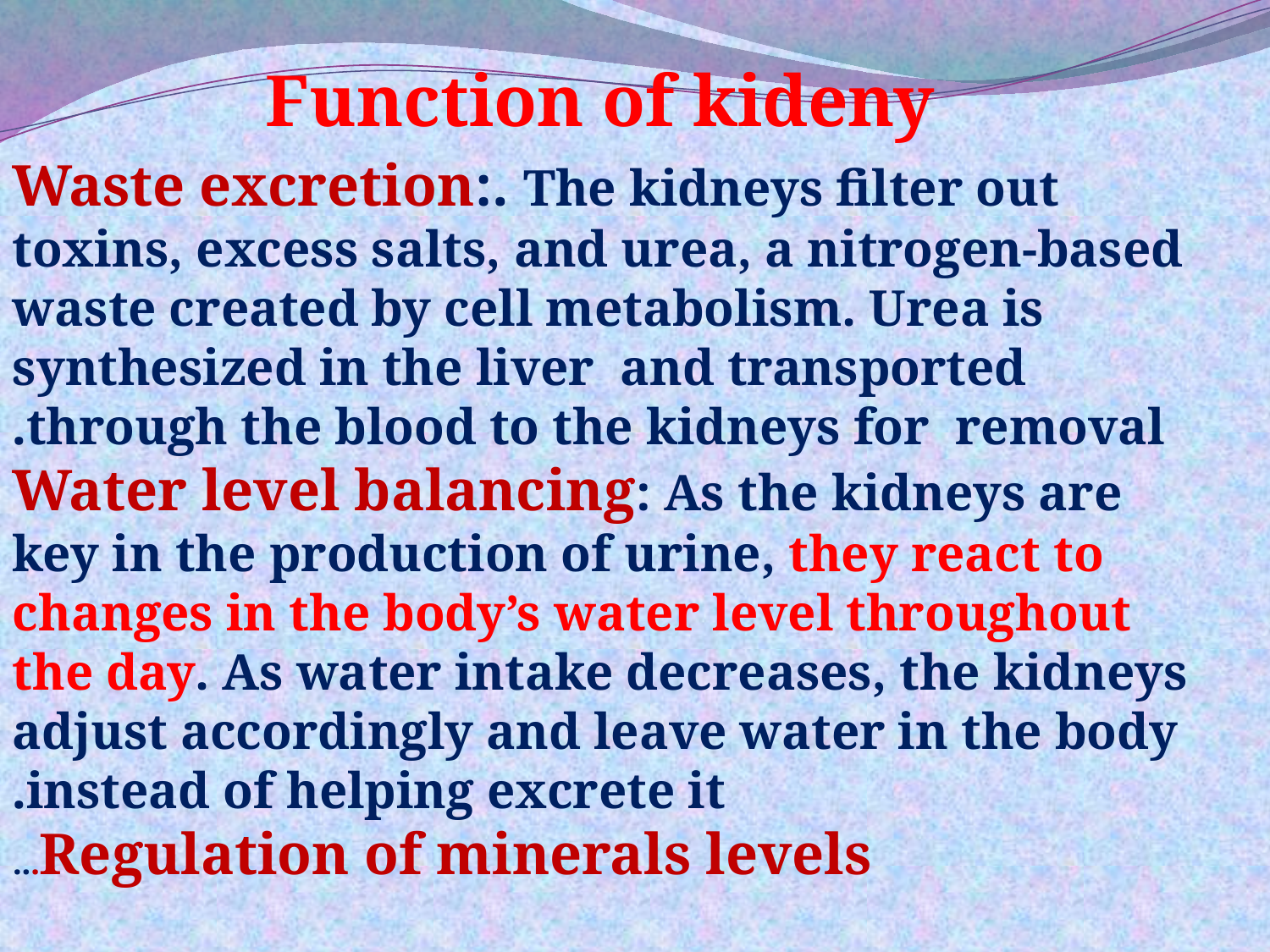

Function of kideny

Waste excretion:. The kidneys filter out toxins, excess salts, and urea, a nitrogen-based waste created by cell metabolism. Urea is synthesized in the liver  and transported through the blood to the kidneys for  removal.
Water level balancing: As the kidneys are key in the production of urine, they react to changes in the body’s water level throughout the day. As water intake decreases, the kidneys adjust accordingly and leave water in the body instead of helping excrete it.
Regulation of minerals levels...